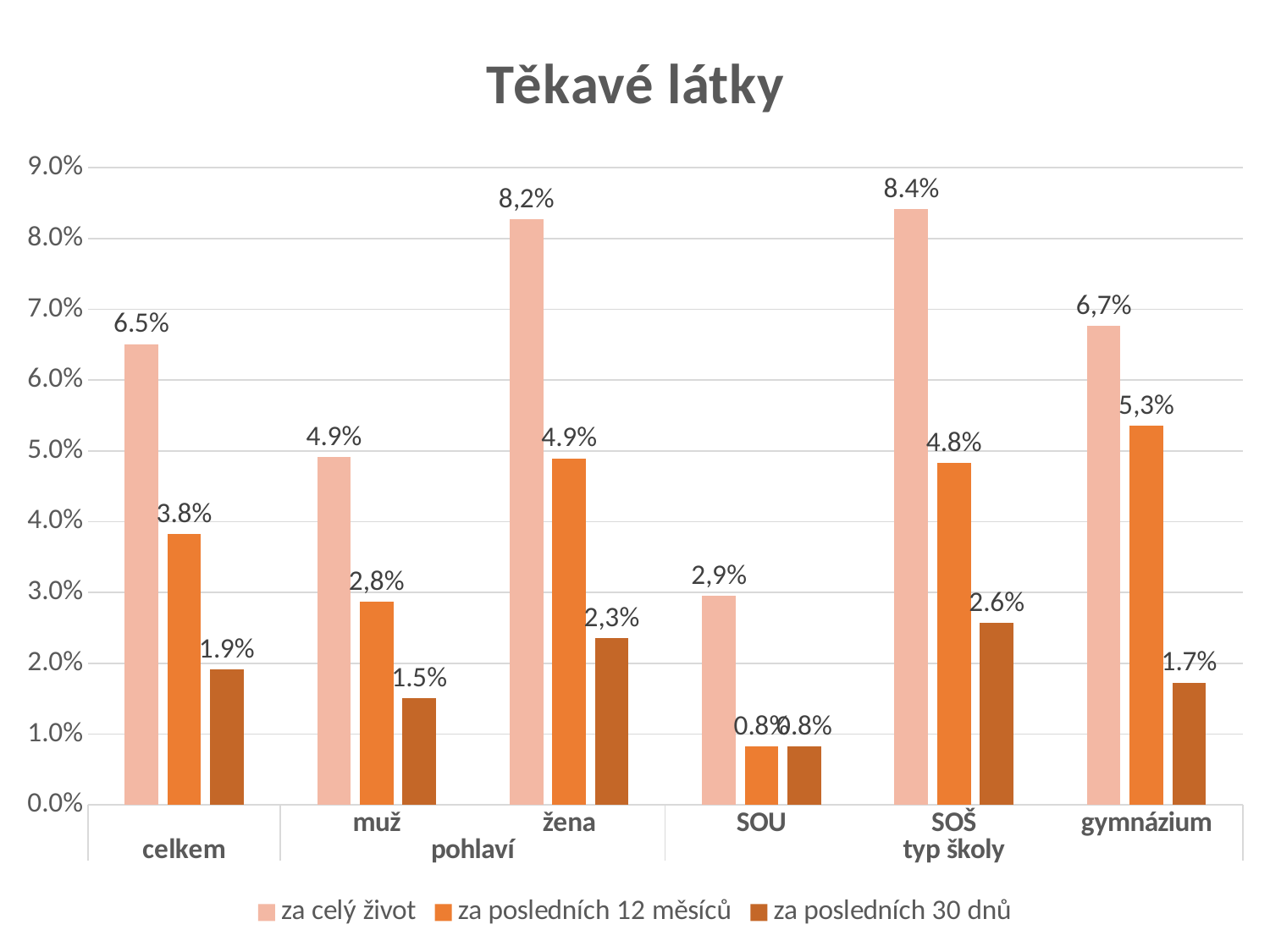

### Chart: Těkavé látky

| Category | za celý život | za posledních 12 měsíců | za posledních 30 dnů |
|---|---|---|---|
|  | 0.06508678490550152 | 0.03822971025024634 | 0.019086353681046598 |
| muž | 0.04919039062036084 | 0.028692112421272516 | 0.015080970088532679 |
| žena | 0.08273567255231351 | 0.048943604188114574 | 0.023555602729714412 |
| SOU | 0.029551349036549508 | 0.00824454669008161 | 0.00824454669008161 |
| SOŠ | 0.08413951673823389 | 0.048264199696614656 | 0.025709599848453692 |
| gymnázium | 0.06764032470989169 | 0.053579078053746426 | 0.017267968521766458 |